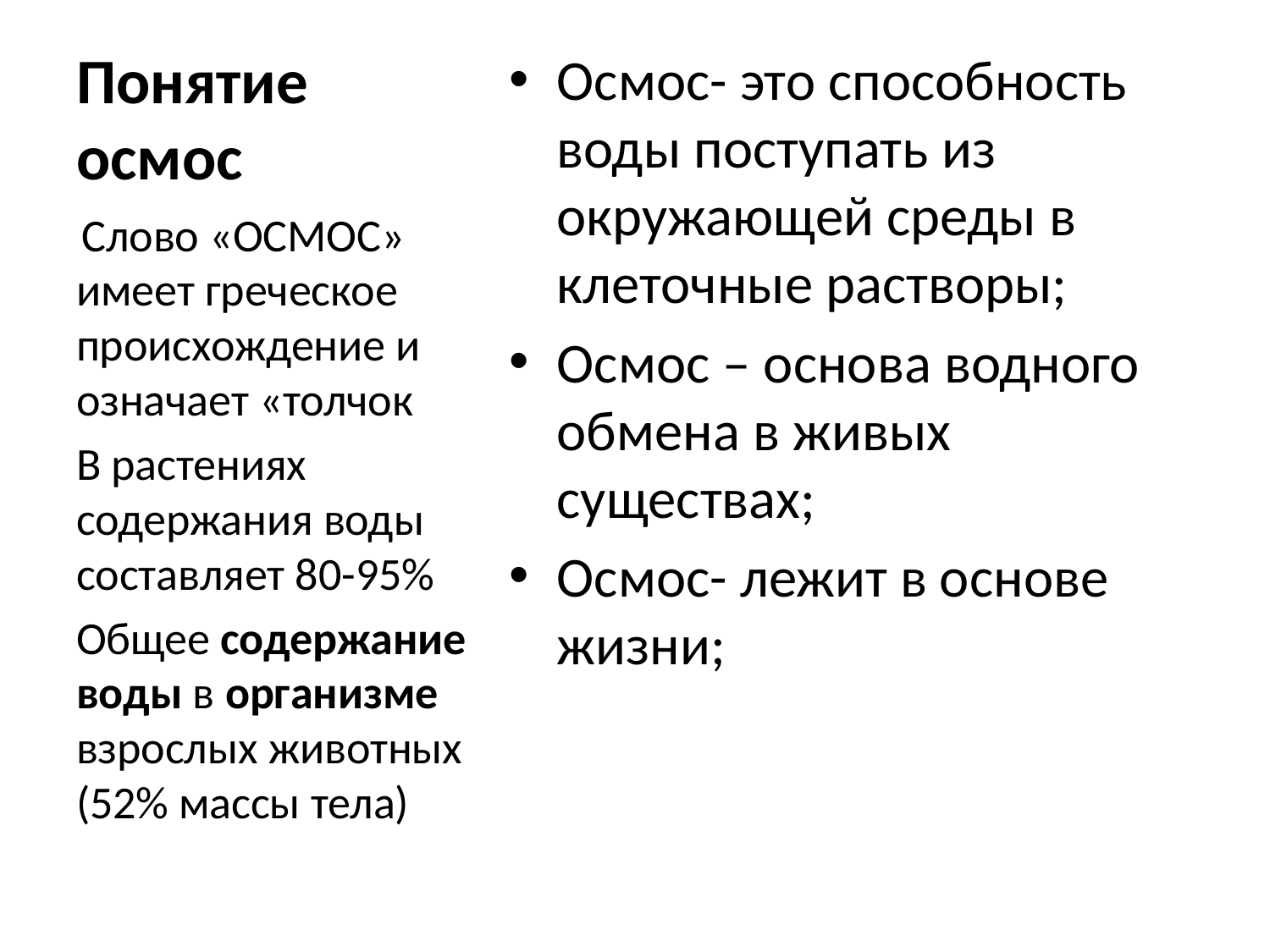

# Понятие осмос
Осмос- это способность воды поступать из окружающей среды в клеточные растворы;
Осмос – основа водного обмена в живых существах;
Осмос- лежит в основе жизни;
 Слово «ОСМОС» имеет греческое происхождение и означает «толчок
В растениях содержания воды составляет 80-95%
Общее содержание воды в организме взрослых животных (52% массы тела)